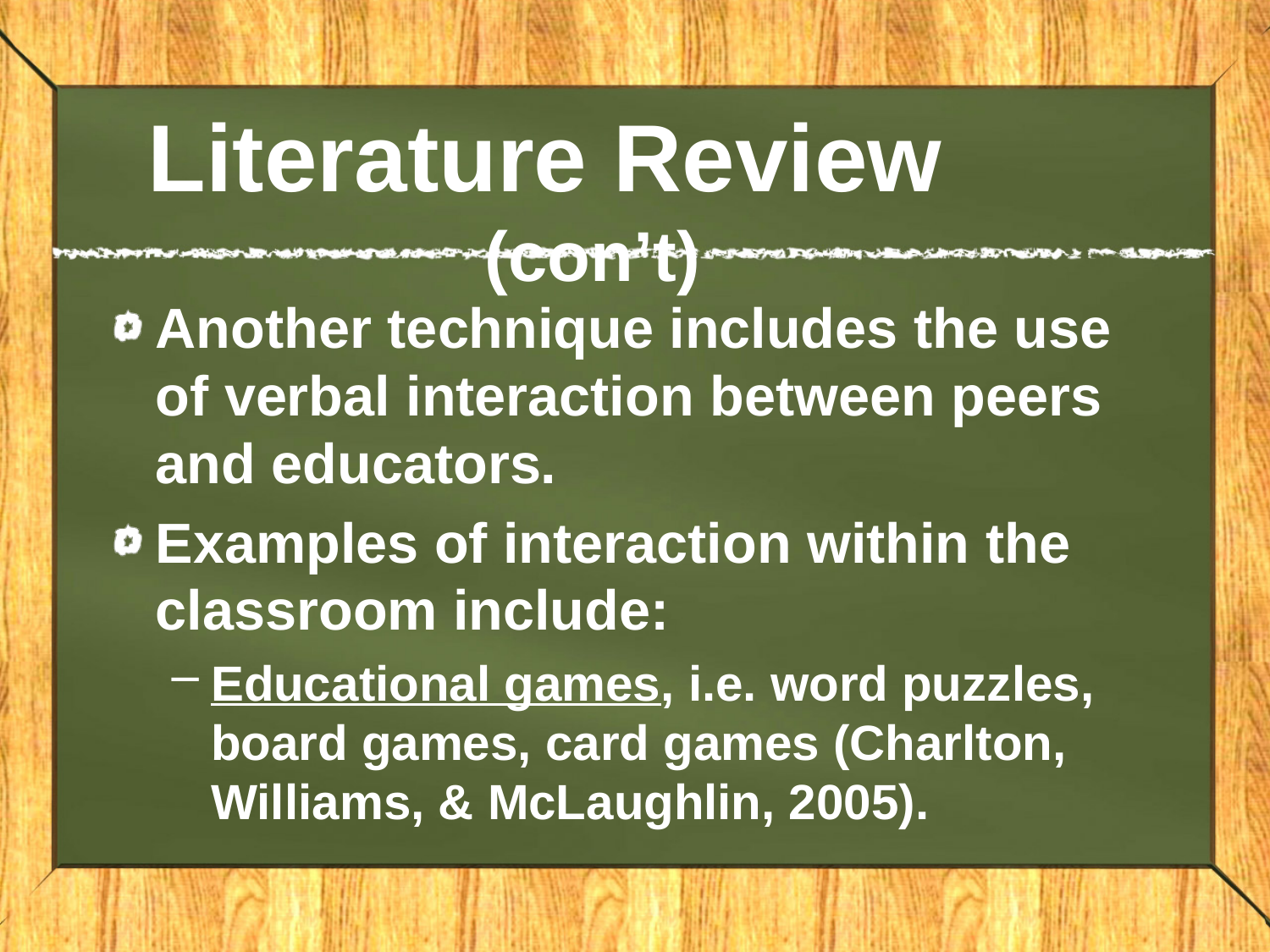

# Literature Review	(con’t)
Another technique includes the use of verbal interaction between peers and educators.
Examples of interaction within the classroom include:
Educational games, i.e. word puzzles, board games, card games (Charlton, Williams, & McLaughlin, 2005).